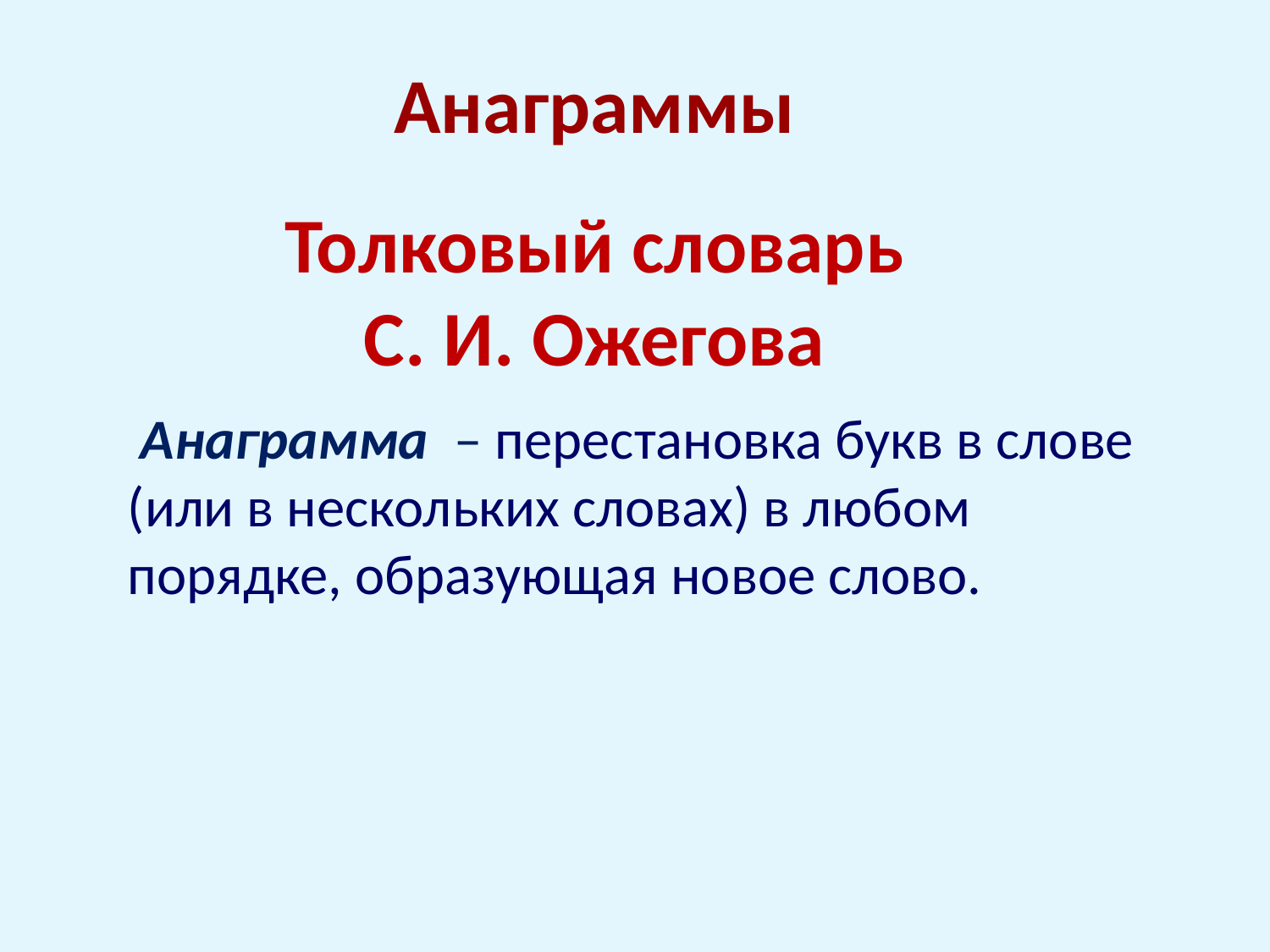

Анаграммы
# Толковый словарь С. И. Ожегова
 Анаграмма  – перестановка букв в слове (или в нескольких словах) в любом порядке, образующая новое слово.